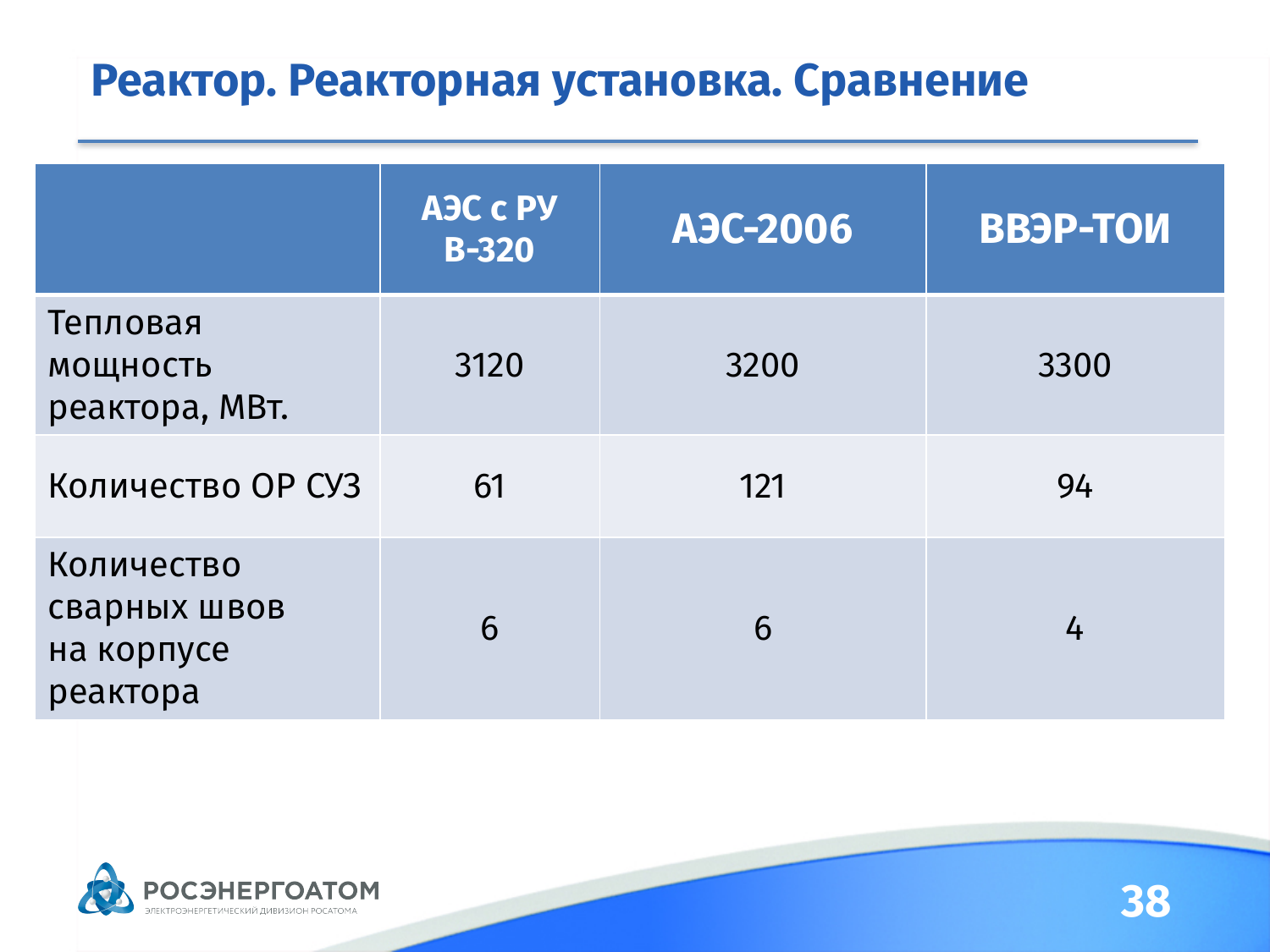

# Реактор. Реакторная установка. Сравнение
|  | АЭС с РУ В-320 | АЭС-2006 | ВВЭР-ТОИ |
| --- | --- | --- | --- |
| Тепловая мощность реактора, МВт. | 3120 | 3200 | 3300 |
| Количество ОР СУЗ | 61 | 121 | 94 |
| Количество сварных швов на корпусе реактора | 6 | 6 | 4 |